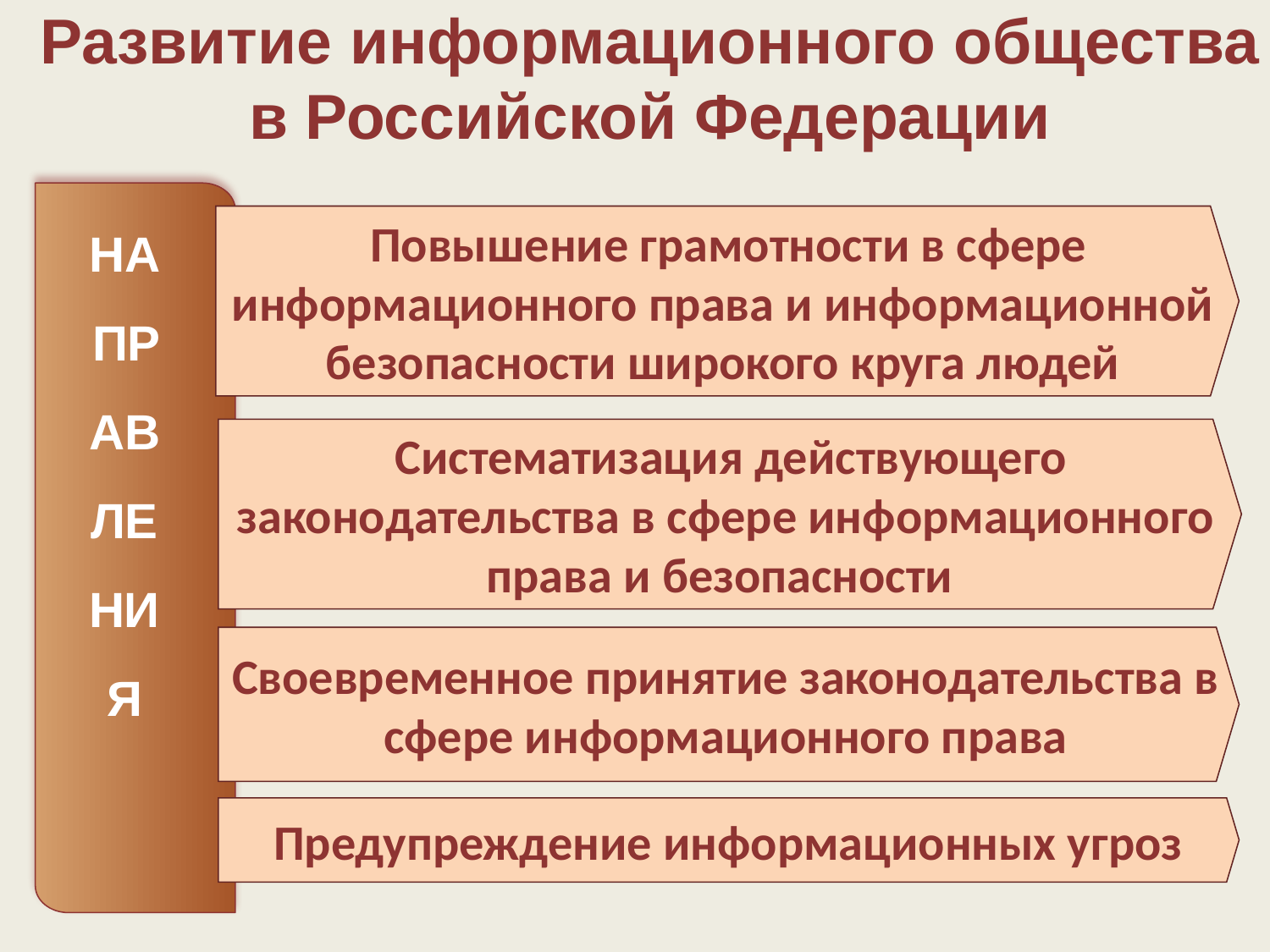

Развитие информационного общества в Российской Федерации

НАПРАВЛЕНИЯ
 Повышение грамотности в сфере информационного права и информационной безопасности широкого круга людей

 Систематизация действующего законодательства в сфере информационного права и безопасности

Своевременное принятие законодательства в сфере информационного права

Предупреждение информационных угроз